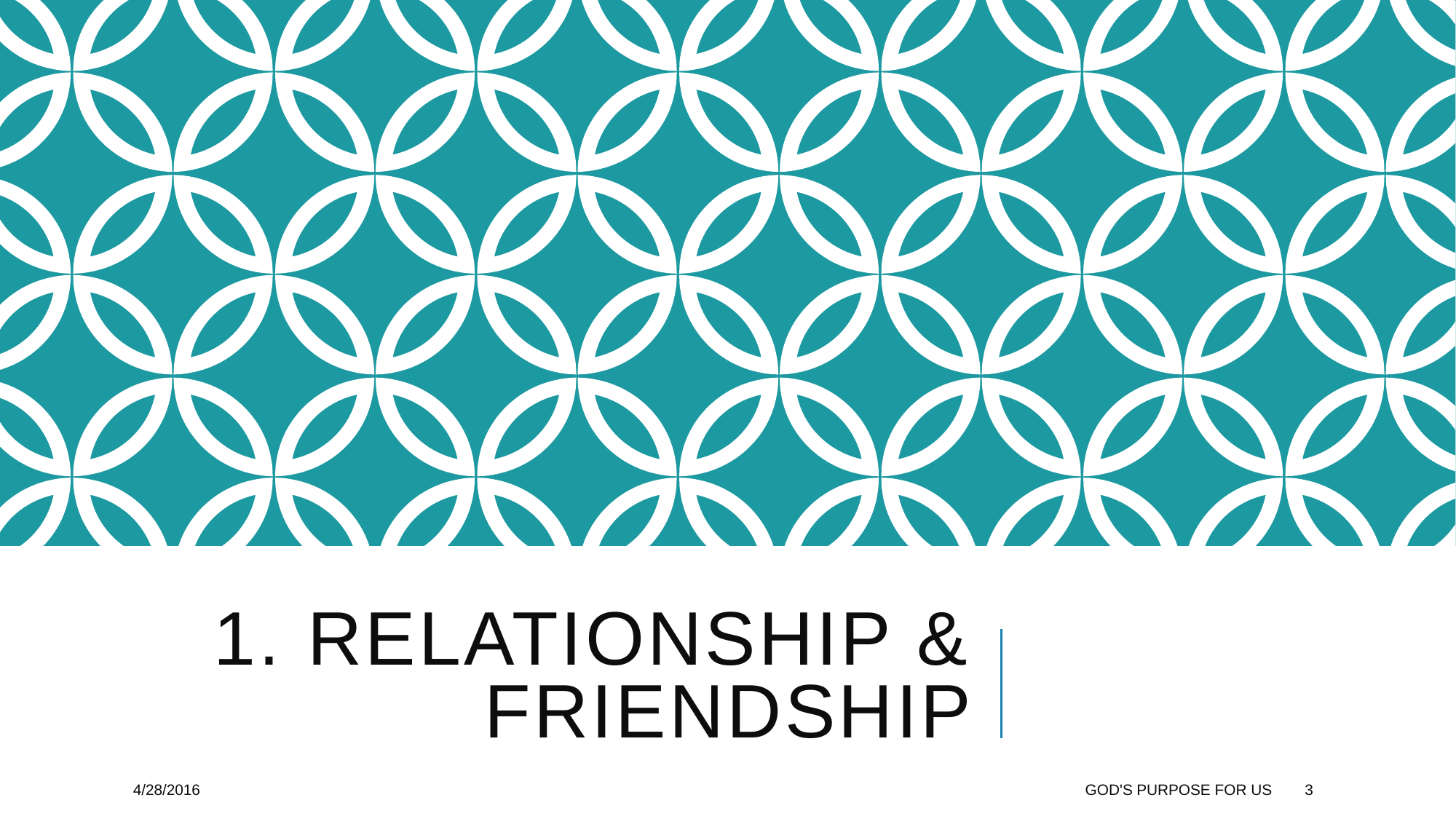

# 1. Relationship & friendship

4/28/2016
God's Purpose for US
3